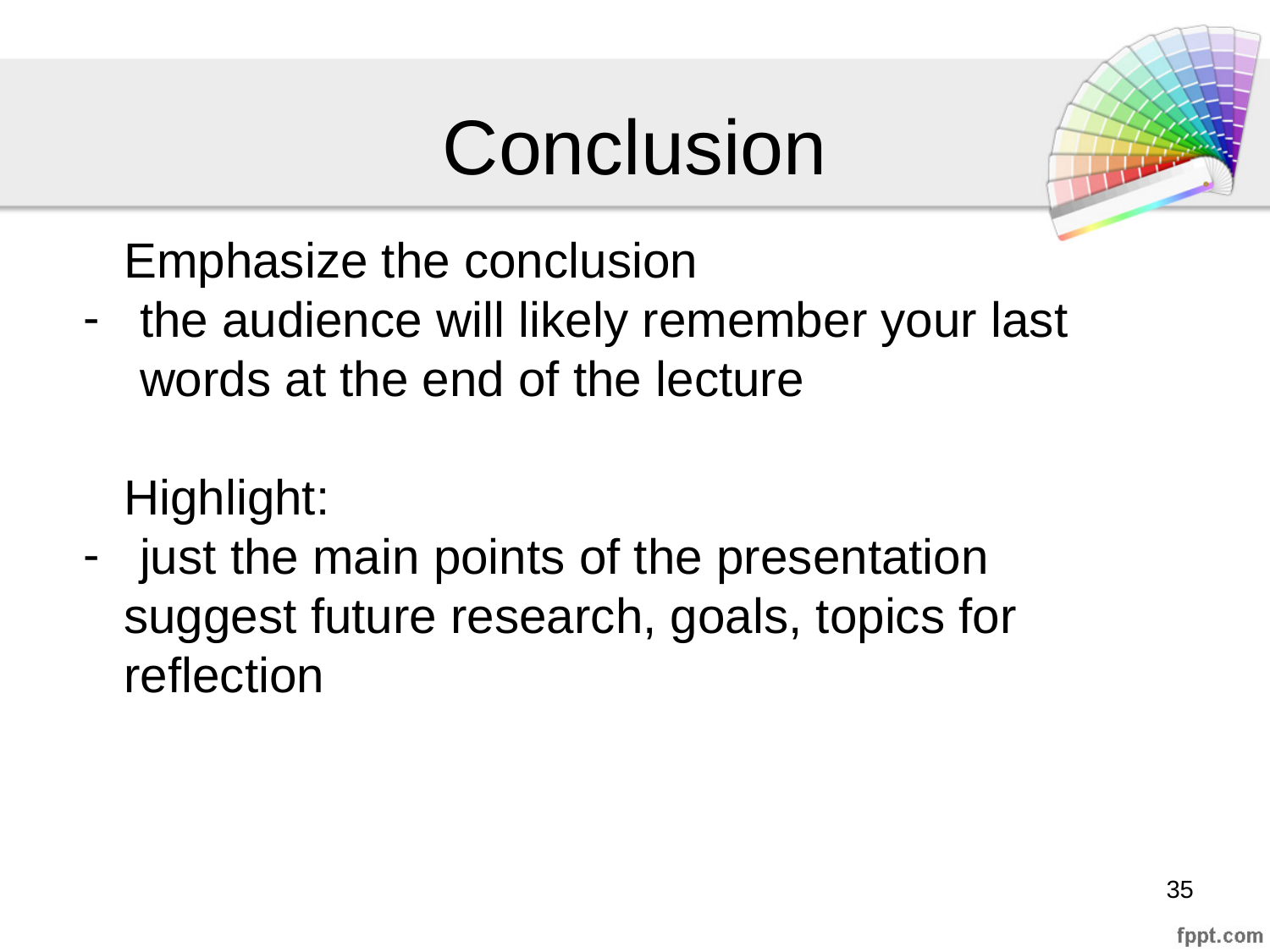

Conclusion
Emphasize the conclusion
the audience will likely remember your last words at the end of the lecture

Highlight:
just the main points of the presentation
suggest future research, goals, topics for reflection

35
35